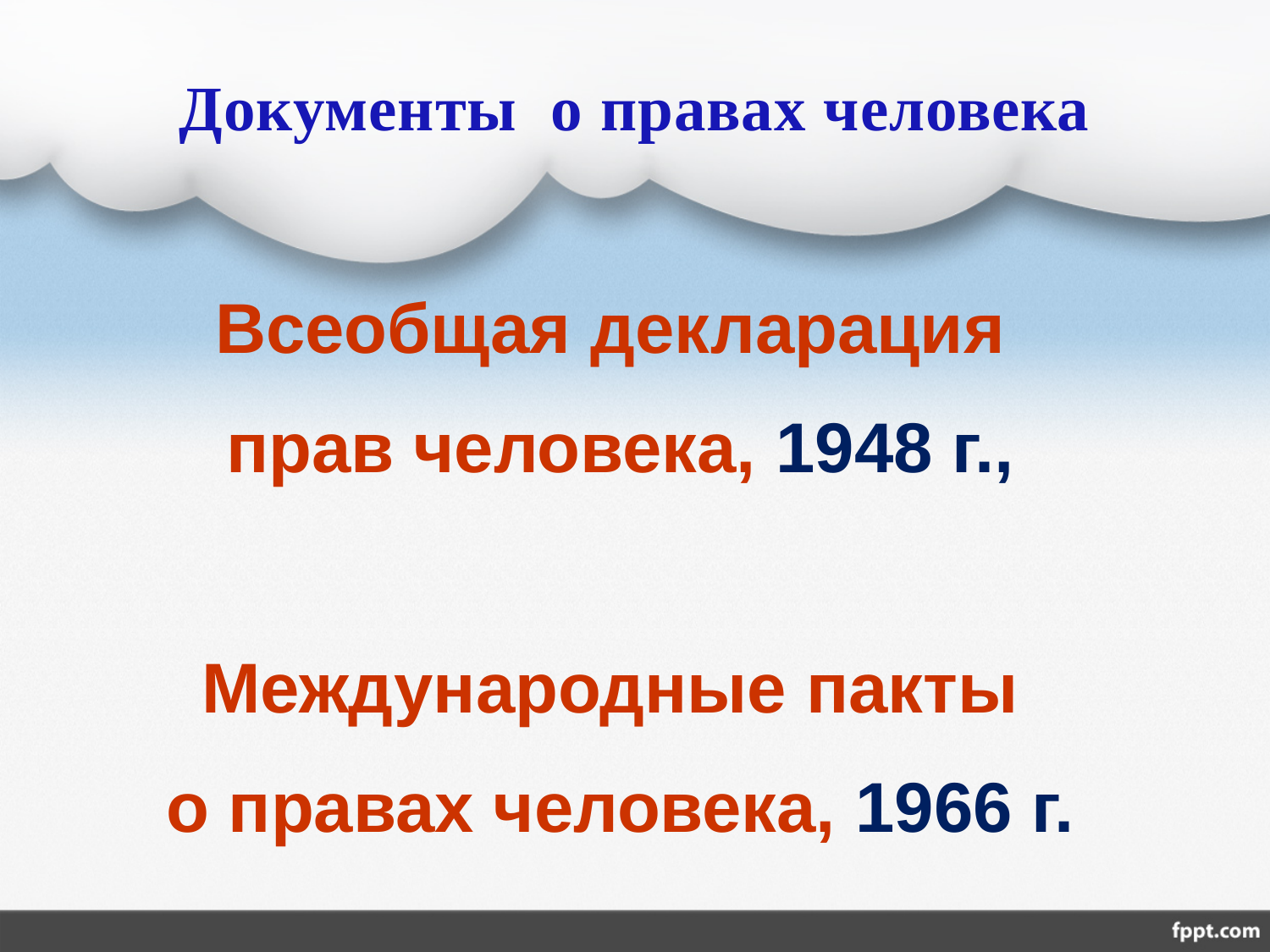

# Документы  о правах человека
Всеобщая декларация
прав человека, 1948 г.,

Международные пакты
о правах человека, 1966 г.